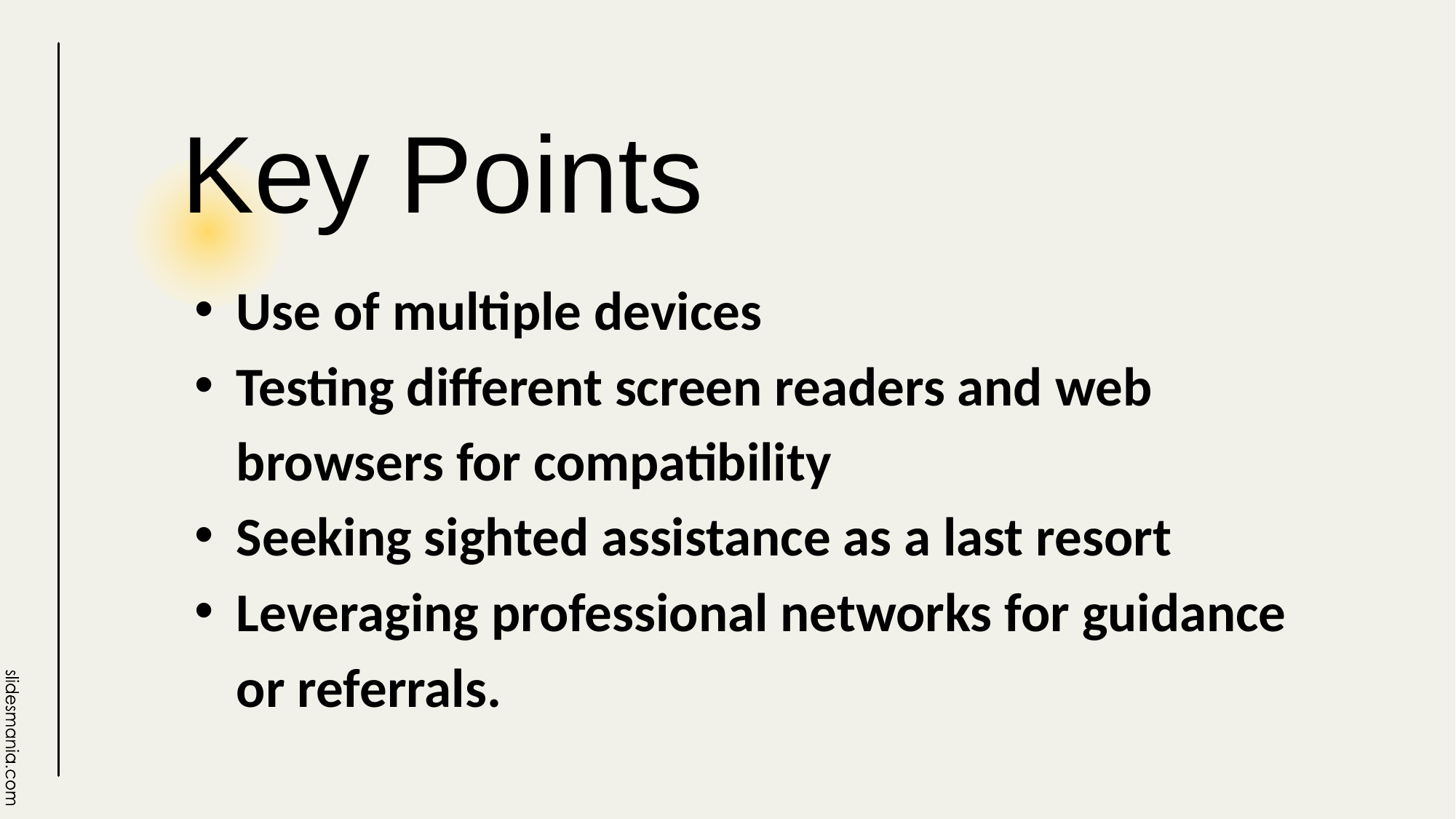

# Key Points

Use of multiple devices
Testing different screen readers and web browsers for compatibility
Seeking sighted assistance as a last resort
Leveraging professional networks for guidance or referrals.